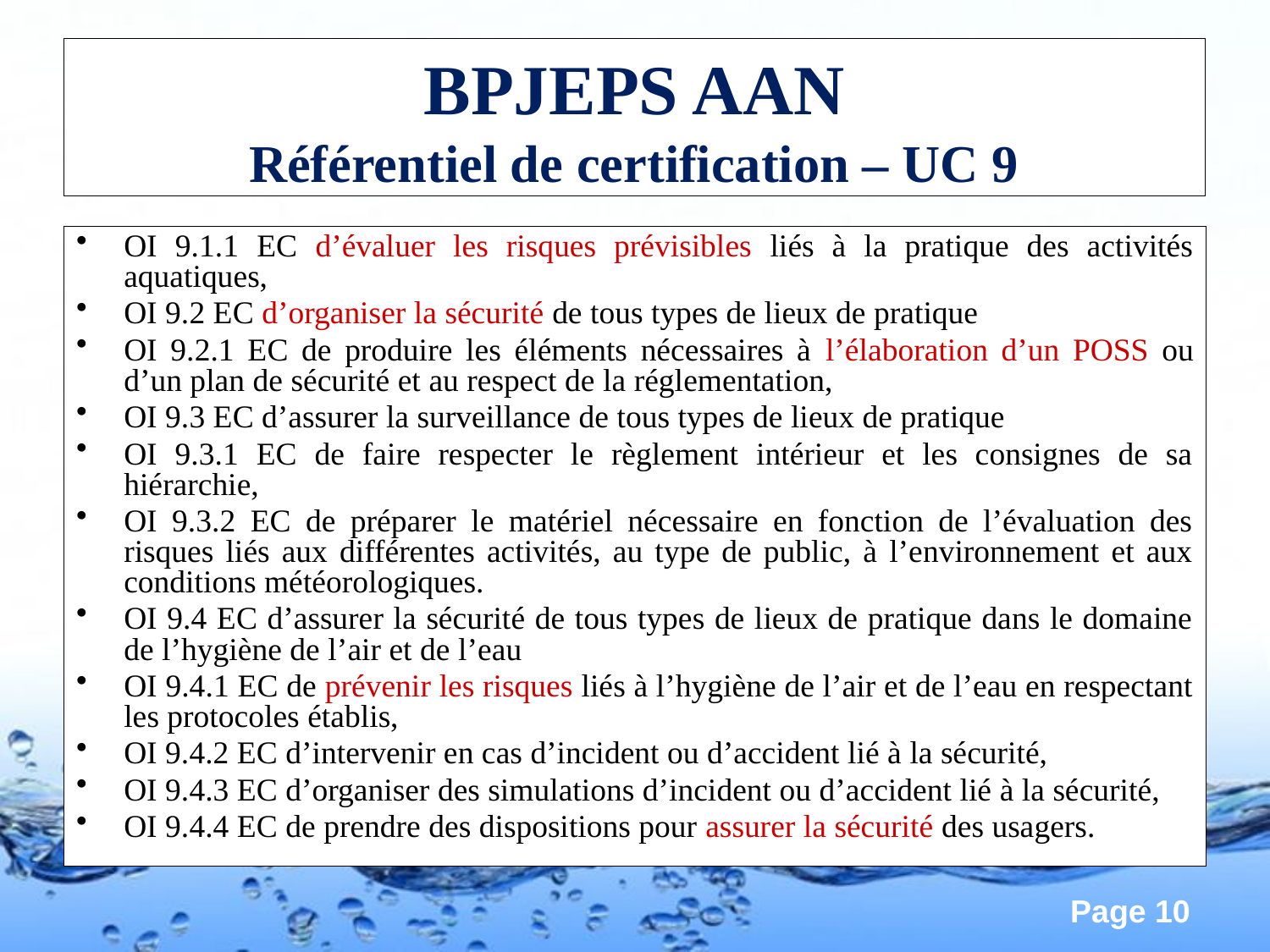

# BPJEPS AAN Référentiel de certification – UC 9
OI 9.1.1 EC d’évaluer les risques prévisibles liés à la pratique des activités aquatiques,
OI 9.2 EC d’organiser la sécurité de tous types de lieux de pratique
OI 9.2.1 EC de produire les éléments nécessaires à l’élaboration d’un POSS ou d’un plan de sécurité et au respect de la réglementation,
OI 9.3 EC d’assurer la surveillance de tous types de lieux de pratique
OI 9.3.1 EC de faire respecter le règlement intérieur et les consignes de sa hiérarchie,
OI 9.3.2 EC de préparer le matériel nécessaire en fonction de l’évaluation des risques liés aux différentes activités, au type de public, à l’environnement et aux conditions météorologiques.
OI 9.4 EC d’assurer la sécurité de tous types de lieux de pratique dans le domaine de l’hygiène de l’air et de l’eau
OI 9.4.1 EC de prévenir les risques liés à l’hygiène de l’air et de l’eau en respectant les protocoles établis,
OI 9.4.2 EC d’intervenir en cas d’incident ou d’accident lié à la sécurité,
OI 9.4.3 EC d’organiser des simulations d’incident ou d’accident lié à la sécurité,
OI 9.4.4 EC de prendre des dispositions pour assurer la sécurité des usagers.